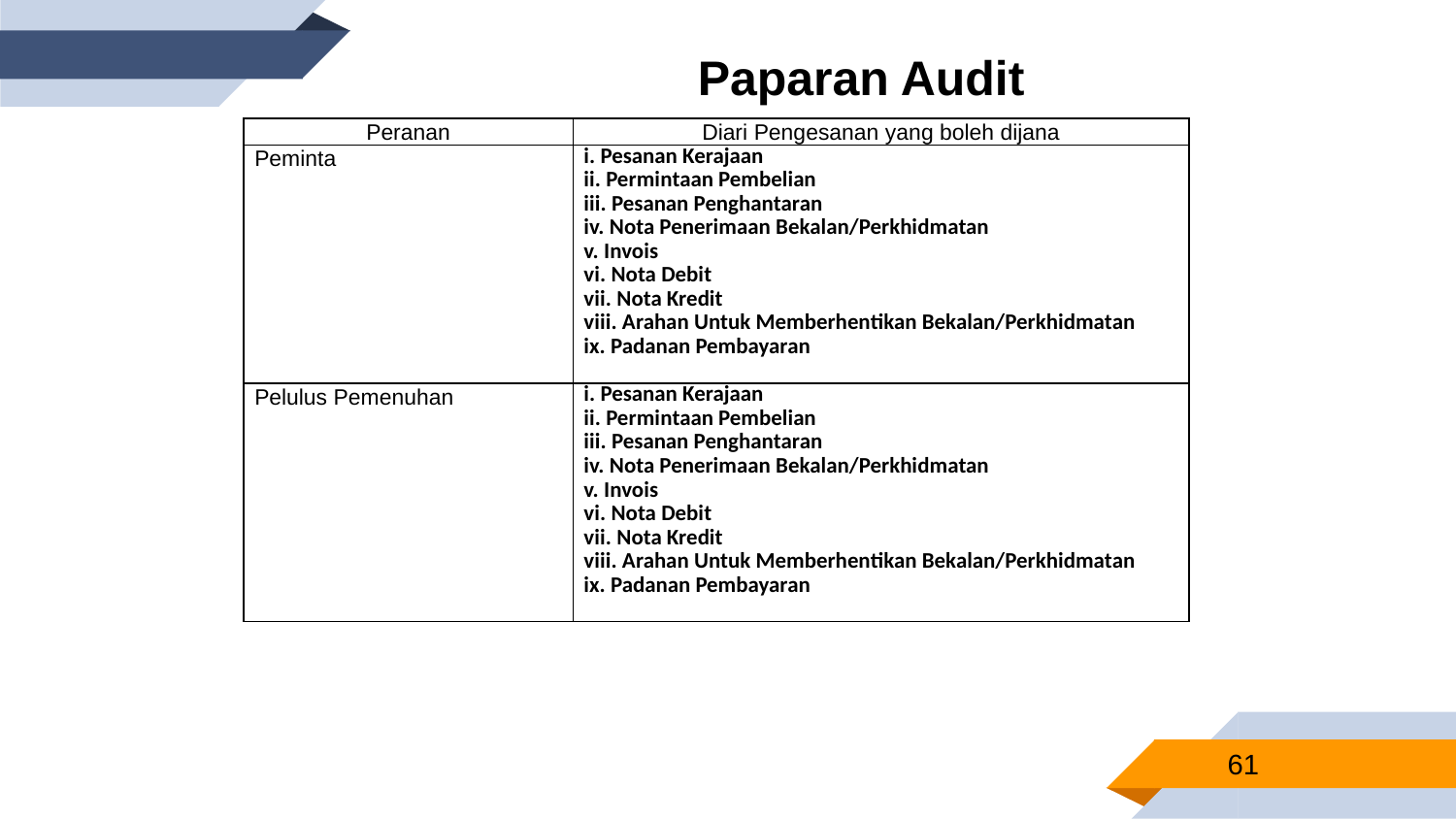

Paparan Audit
| Peranan | Diari Pengesanan yang boleh dijana |
| --- | --- |
| Peminta | i. Pesanan Kerajaan ii. Permintaan Pembelian iii. Pesanan Penghantaran iv. Nota Penerimaan Bekalan/Perkhidmatan v. Invois vi. Nota Debit vii. Nota Kredit viii. Arahan Untuk Memberhentikan Bekalan/Perkhidmatan ix. Padanan Pembayaran |
| Pelulus Pemenuhan | i. Pesanan Kerajaan ii. Permintaan Pembelian iii. Pesanan Penghantaran iv. Nota Penerimaan Bekalan/Perkhidmatan v. Invois vi. Nota Debit vii. Nota Kredit viii. Arahan Untuk Memberhentikan Bekalan/Perkhidmatan ix. Padanan Pembayaran |
61